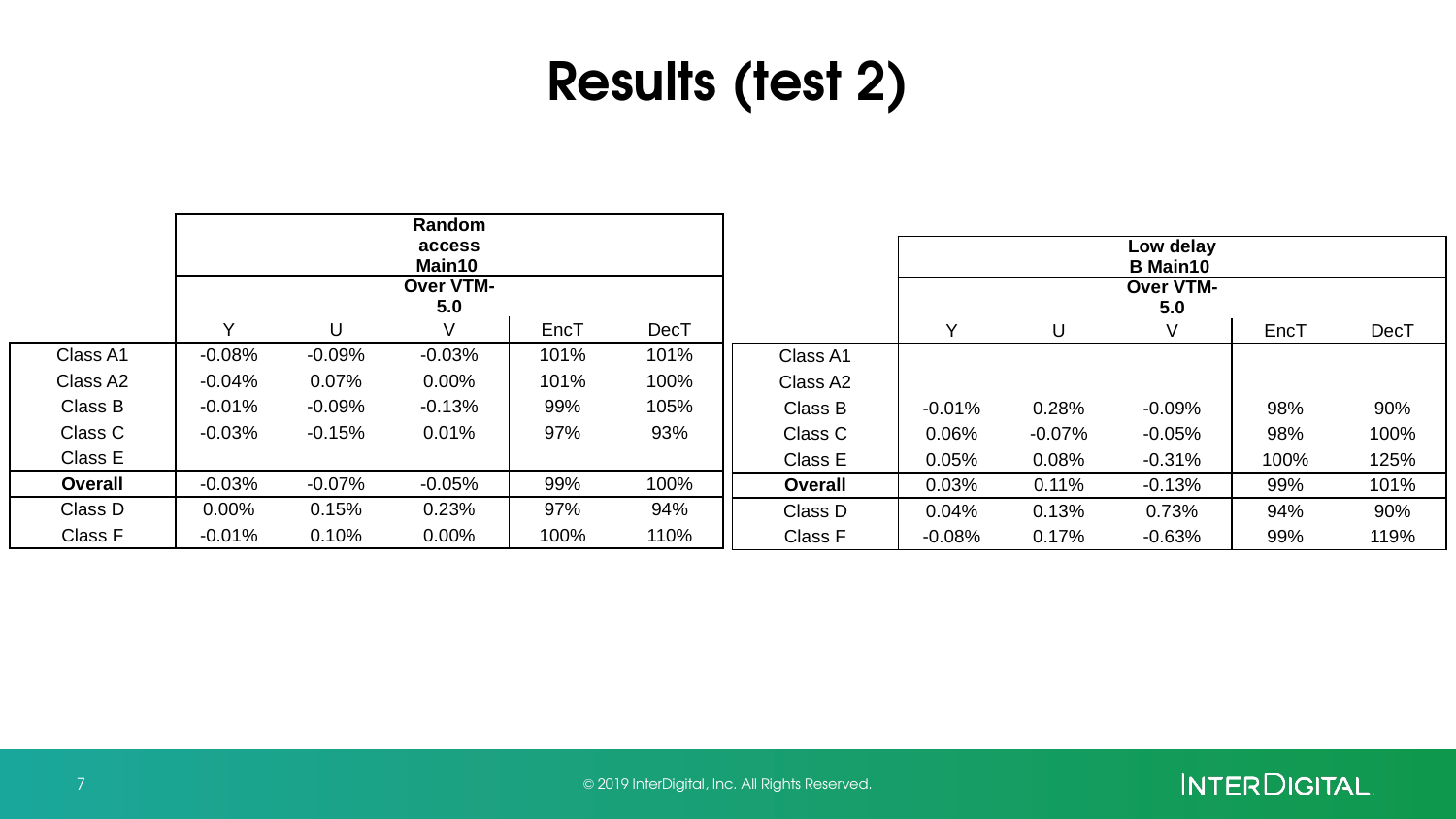

# Results (test 2)

|  |  |  | Random access Main10 |  |  |
| --- | --- | --- | --- | --- | --- |
|  |  |  | Over VTM-5.0 |  |  |
|  | Y | U | V | EncT | DecT |
| Class A1 | -0.08% | -0.09% | -0.03% | 101% | 101% |
| Class A2 | -0.04% | 0.07% | 0.00% | 101% | 100% |
| Class B | -0.01% | -0.09% | -0.13% | 99% | 105% |
| Class C | -0.03% | -0.15% | 0.01% | 97% | 93% |
| Class E |  |  |  |  |  |
| Overall | -0.03% | -0.07% | -0.05% | 99% | 100% |
| Class D | 0.00% | 0.15% | 0.23% | 97% | 94% |
| Class F | -0.01% | 0.10% | 0.00% | 100% | 110% |
|  |  |  | Low delay B Main10 |  |  |
| --- | --- | --- | --- | --- | --- |
|  |  |  | Over VTM-5.0 |  |  |
|  | Y | U | V | EncT | DecT |
| Class A1 |  |  |  |  |  |
| Class A2 |  |  |  |  |  |
| Class B | -0.01% | 0.28% | -0.09% | 98% | 90% |
| Class C | 0.06% | -0.07% | -0.05% | 98% | 100% |
| Class E | 0.05% | 0.08% | -0.31% | 100% | 125% |
| Overall | 0.03% | 0.11% | -0.13% | 99% | 101% |
| Class D | 0.04% | 0.13% | 0.73% | 94% | 90% |
| Class F | -0.08% | 0.17% | -0.63% | 99% | 119% |
7
© 2019 InterDigital, Inc. All Rights Reserved.